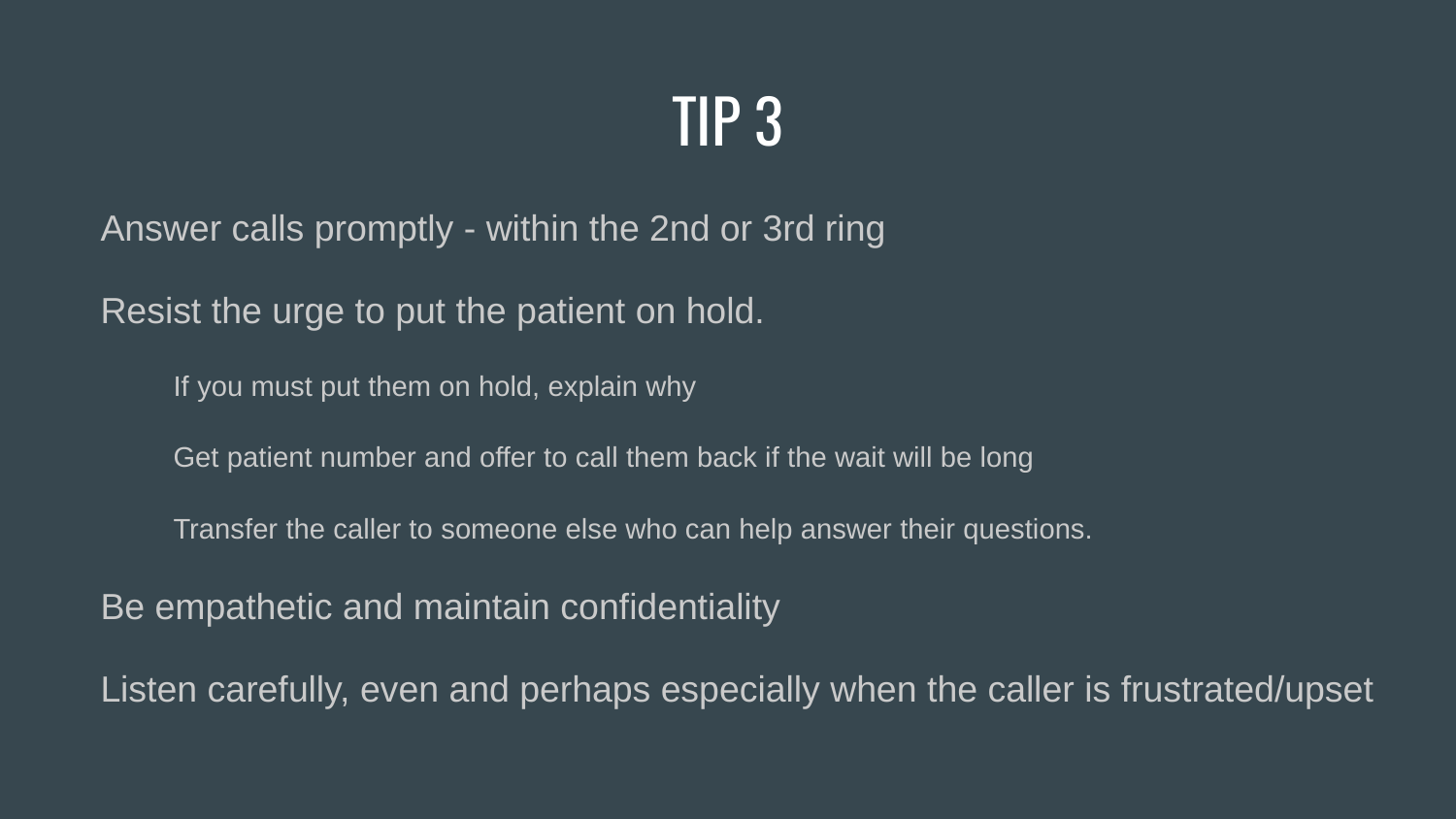

# TIP 3
Answer calls promptly - within the 2nd or 3rd ring
Resist the urge to put the patient on hold.
If you must put them on hold, explain why
Get patient number and offer to call them back if the wait will be long
Transfer the caller to someone else who can help answer their questions.
Be empathetic and maintain confidentiality
Listen carefully, even and perhaps especially when the caller is frustrated/upset